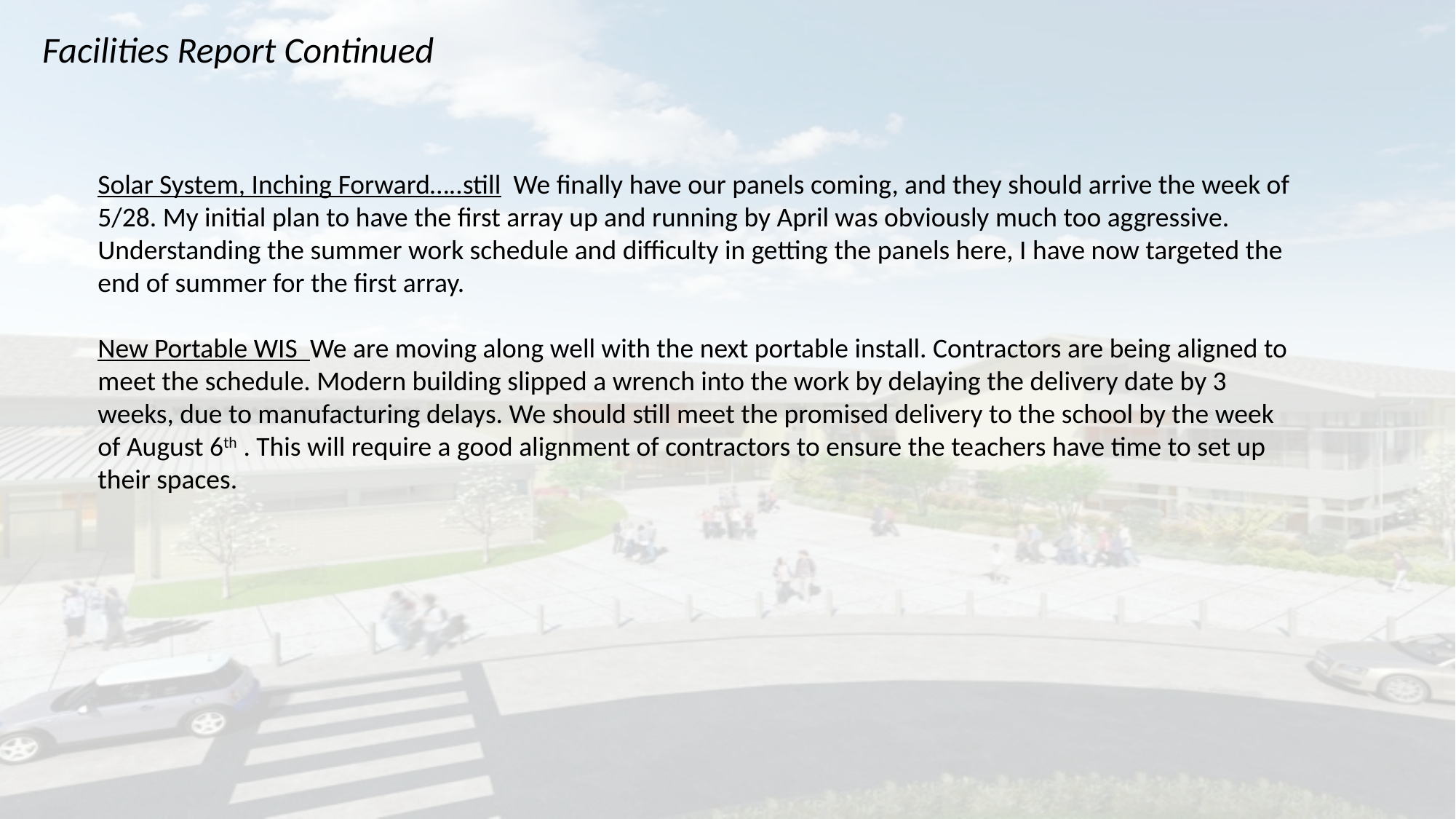

Facilities Report Continued

Solar System, Inching Forward…..still  We finally have our panels coming, and they should arrive the week of 5/28. My initial plan to have the first array up and running by April was obviously much too aggressive. Understanding the summer work schedule and difficulty in getting the panels here, I have now targeted the end of summer for the first array.

New Portable WIS  We are moving along well with the next portable install. Contractors are being aligned to meet the schedule. Modern building slipped a wrench into the work by delaying the delivery date by 3 weeks, due to manufacturing delays. We should still meet the promised delivery to the school by the week of August 6th . This will require a good alignment of contractors to ensure the teachers have time to set up their spaces.